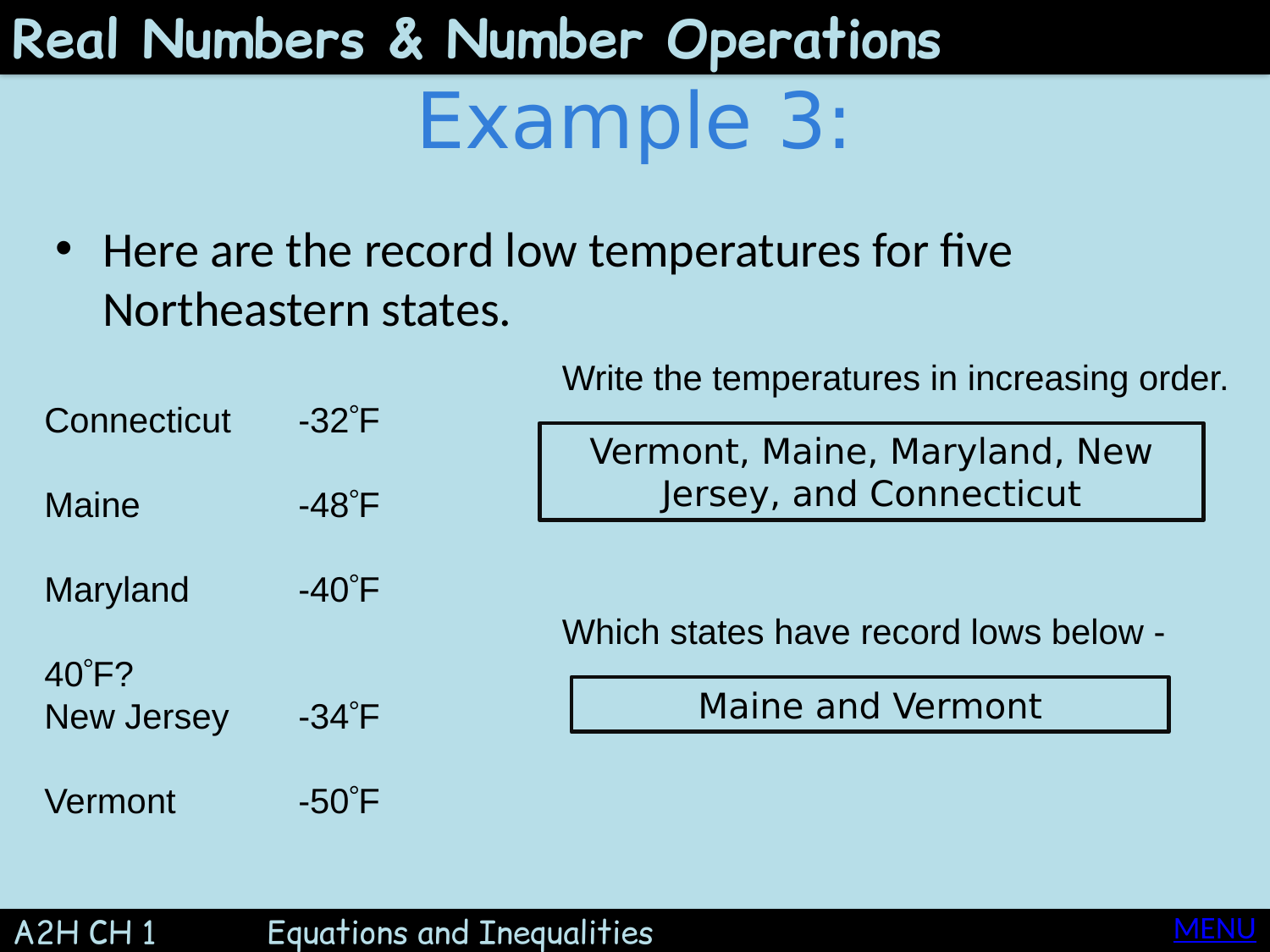

Real Numbers & Number Operations
# Example 3:
Here are the record low temperatures for five Northeastern states.
				 Write the temperatures in increasing order.
Connecticut	-32°F

Maine		-48°F

Maryland	-40°F
				 Which states have record lows below -40°F?
New Jersey	-34°F

Vermont	-50°F

Vermont, Maine, Maryland, New Jersey, and Connecticut
Maine and Vermont
MENU
A2H CH 1 	Equations and Inequalities